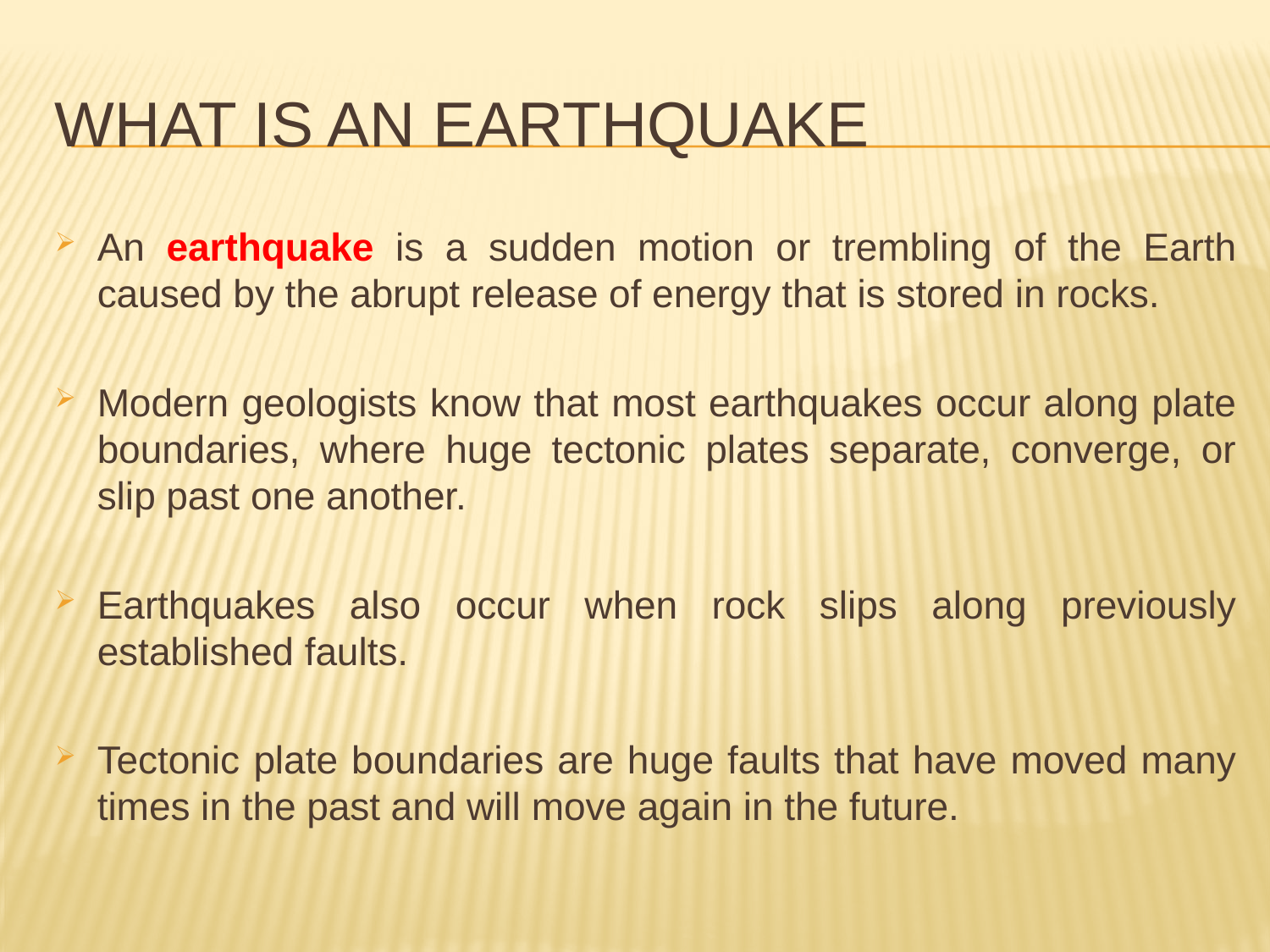

# What is an Earthquake
An earthquake is a sudden motion or trembling of the Earth caused by the abrupt release of energy that is stored in rocks.

Modern geologists know that most earthquakes occur along plate boundaries, where huge tectonic plates separate, converge, or slip past one another.

Earthquakes also occur when rock slips along previously established faults.

Tectonic plate boundaries are huge faults that have moved many times in the past and will move again in the future.